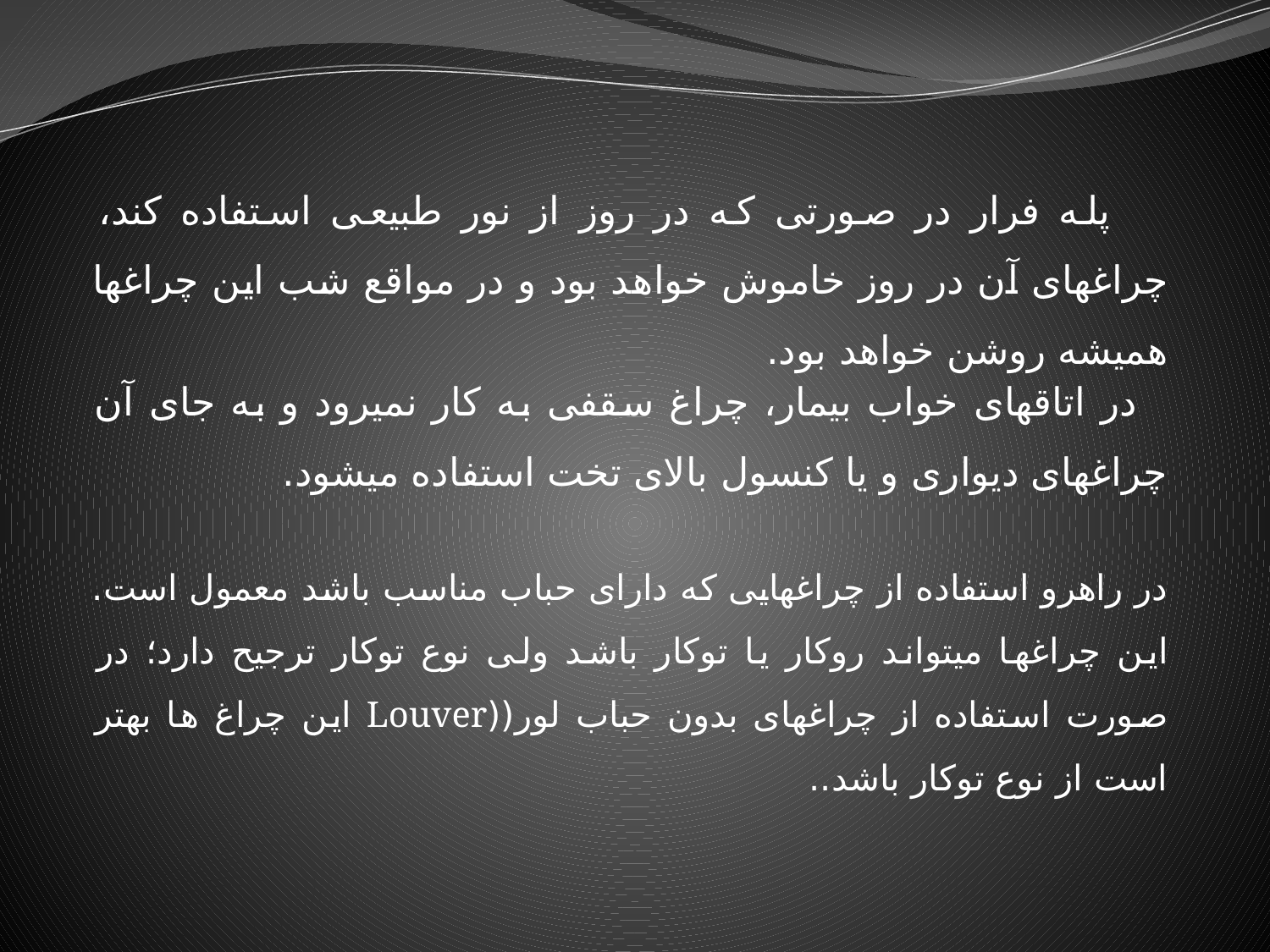

پله فرار در صورتی که در روز از نور طبیعی استفاده کند، چراغ‏های آن در روز خاموش خواهد بود و در مواقع شب این چراغ‏ها همیشه روشن خواهد بود.
  در اتاق‏های خواب بیمار، چراغ سقفی به کار نمی‏رود و به جای آن چراغ‏های دیواری و یا کنسول بالای تخت استفاده می‏شود.
در راهرو استفاده از چراغ‏هایی که دارای حباب مناسب باشد معمول است. این چراغ‏ها می‏تواند روکار یا توکار باشد ولی نوع توکار ترجیح دارد؛ در صورت استفاده از چراغ‏های بدون حباب لور((Louver این چراغ ها بهتر است از نوع توکار باشد..